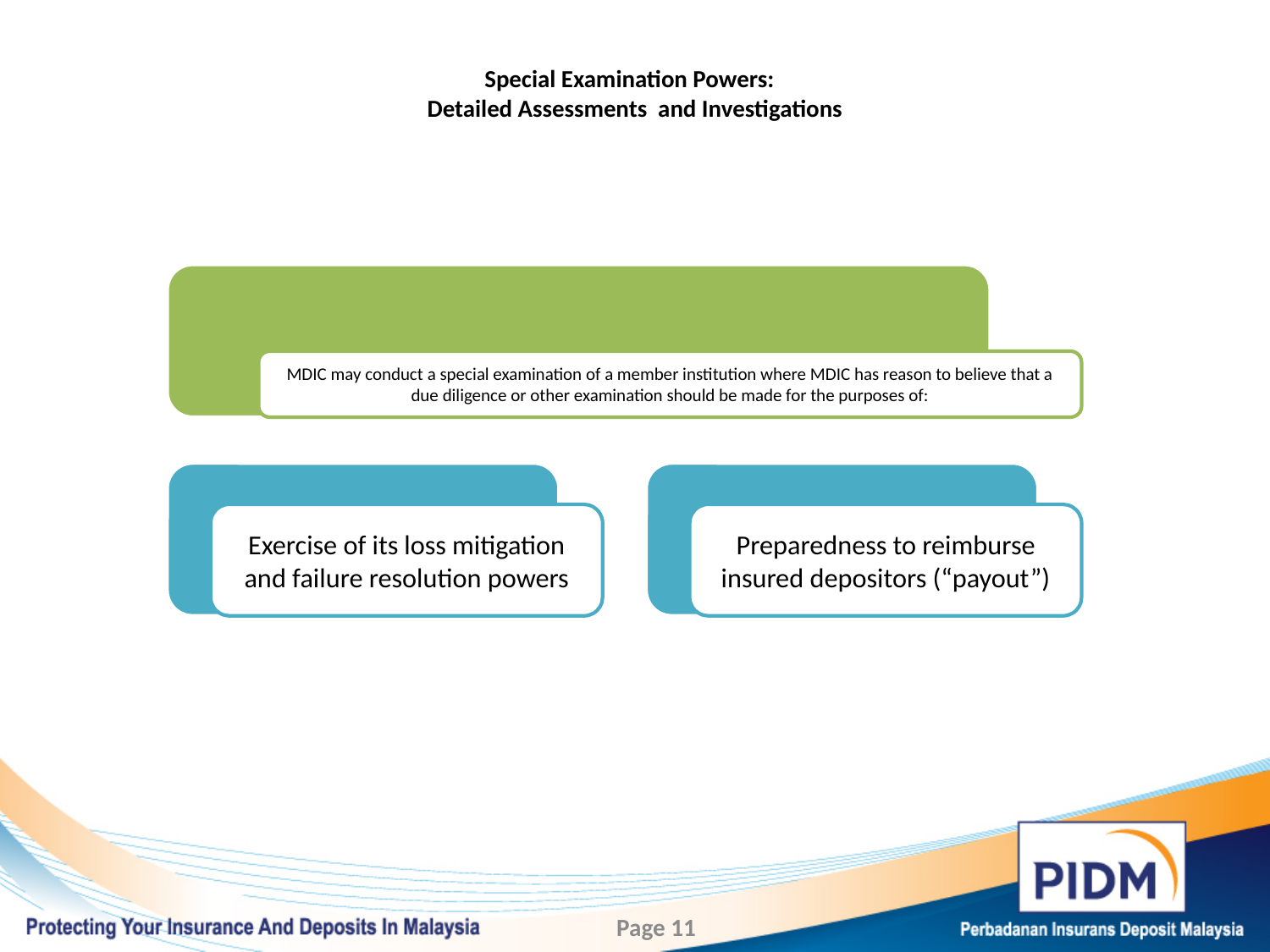

# Special Examination Powers: Detailed Assessments  and Investigations
MDIC may conduct a special examination of a member institution where MDIC has reason to believe that a due diligence or other examination should be made for the purposes of:
Exercise of its loss mitigation and failure resolution powers
Preparedness to reimburse insured depositors (“payout”)
Page 11